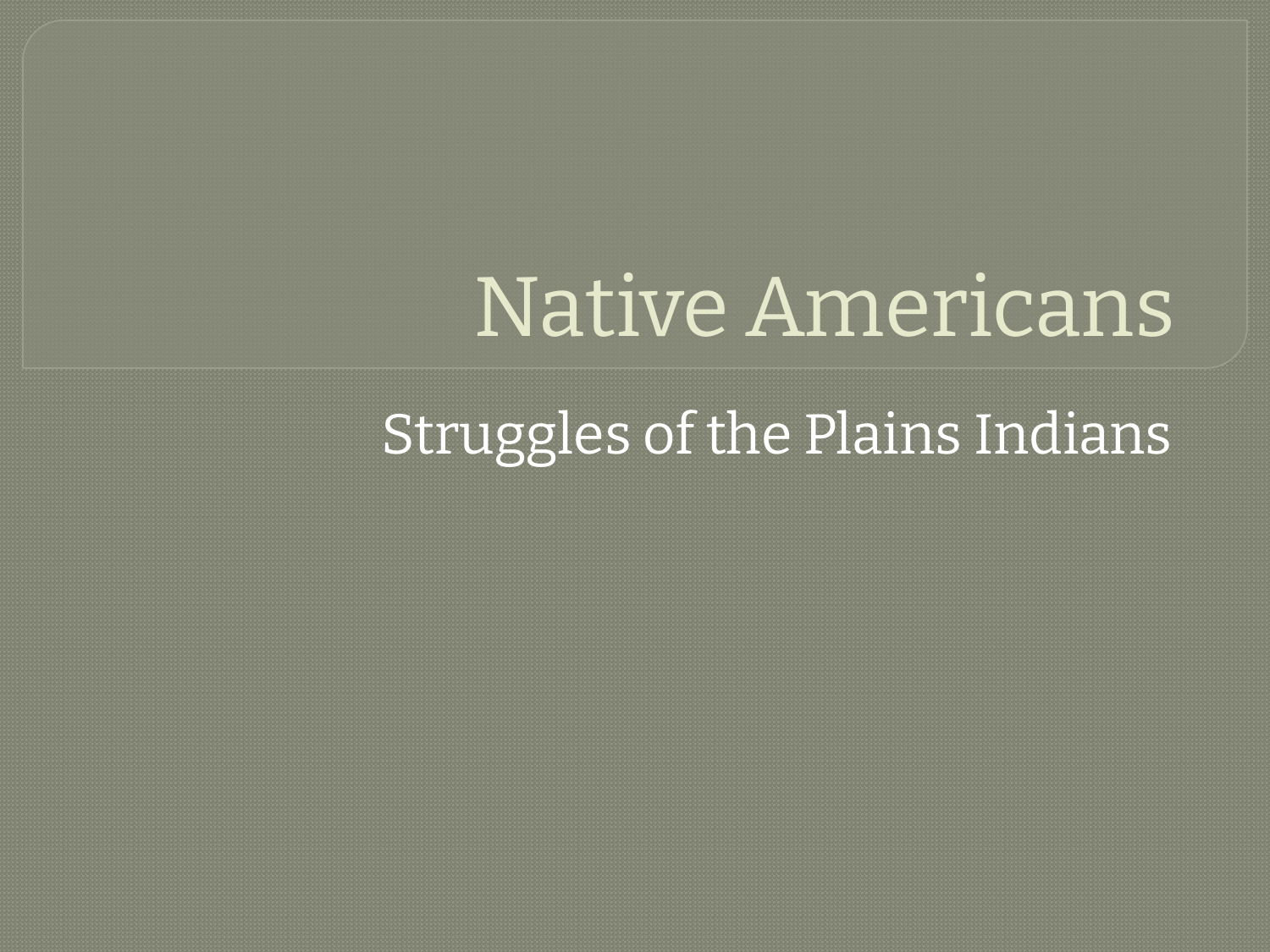

# Native Americans
Struggles of the Plains Indians